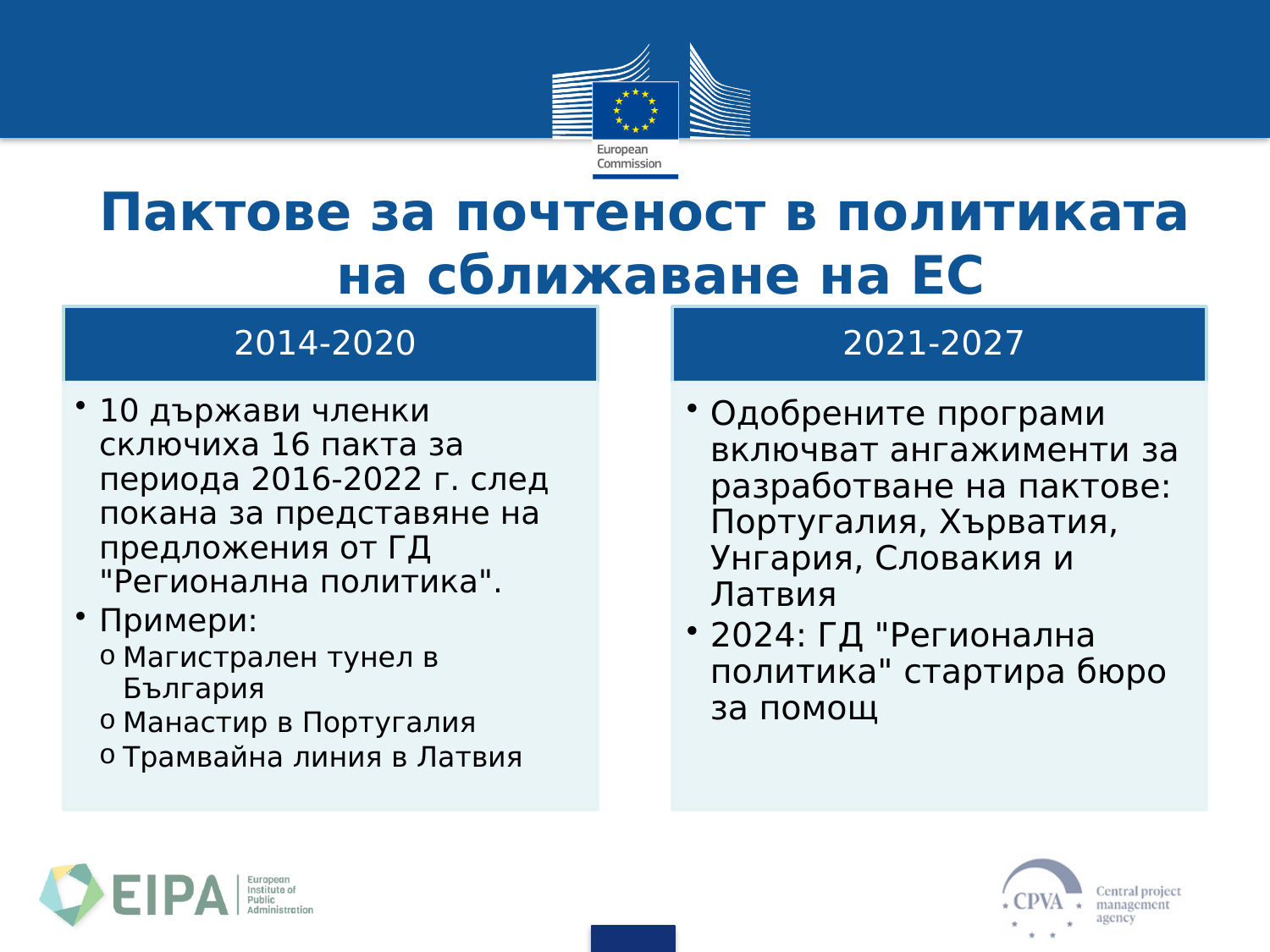

# Пактове за почтеност в политиката на сближаване на ЕС
2014-2020
10 държави членки сключиха 16 пакта за периода 2016-2022 г. след покана за представяне на предложения от ГД "Регионална политика".
Примери:
Магистрален тунел в България
Манастир в Португалия
Трамвайна линия в Латвия

2021-2027
Одобрените програми включват ангажименти за разработване на пактове: Португалия, Хърватия, Унгария, Словакия и Латвия
2024: ГД "Регионална политика" стартира бюро за помощ